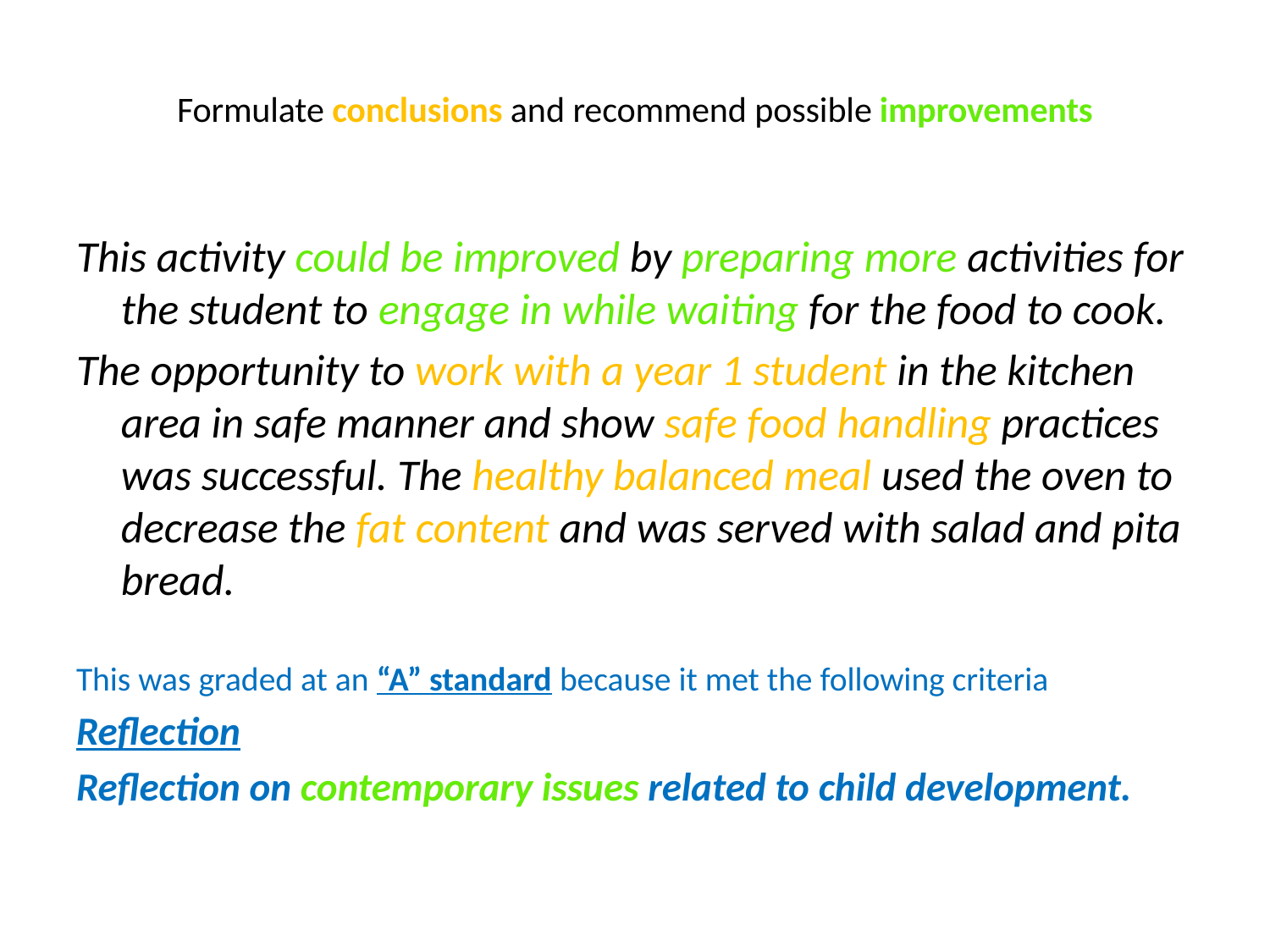

# Formulate conclusions and recommend possible improvements
This activity could be improved by preparing more activities for the student to engage in while waiting for the food to cook.
The opportunity to work with a year 1 student in the kitchen area in safe manner and show safe food handling practices was successful. The healthy balanced meal used the oven to decrease the fat content and was served with salad and pita bread.

This was graded at an “A” standard because it met the following criteria
Reflection
Reflection on contemporary issues related to child development.